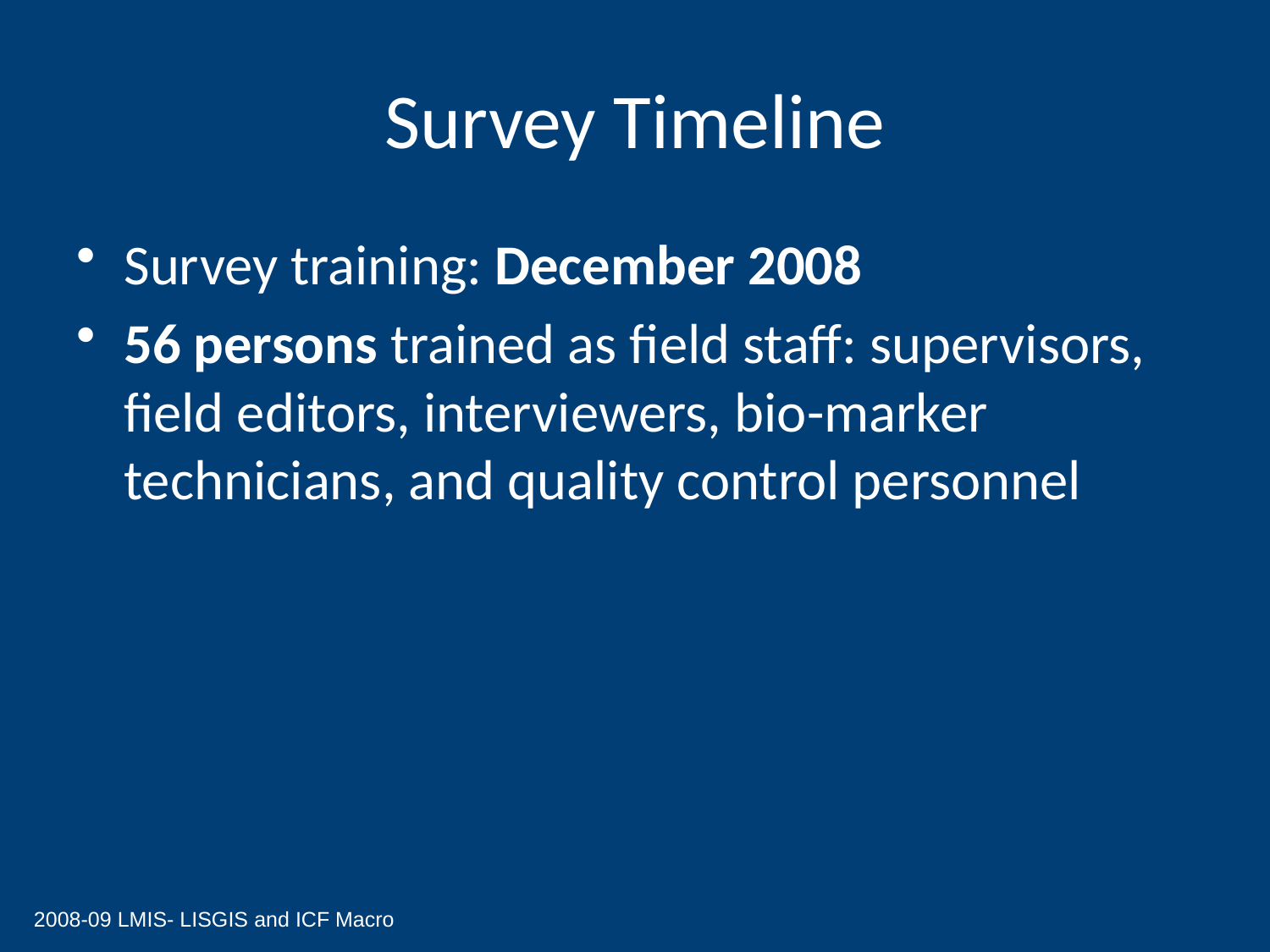

# Survey Timeline
Survey training: December 2008
56 persons trained as field staff: supervisors, field editors, interviewers, bio-marker technicians, and quality control personnel

2008-09 LMIS- LISGIS and ICF Macro